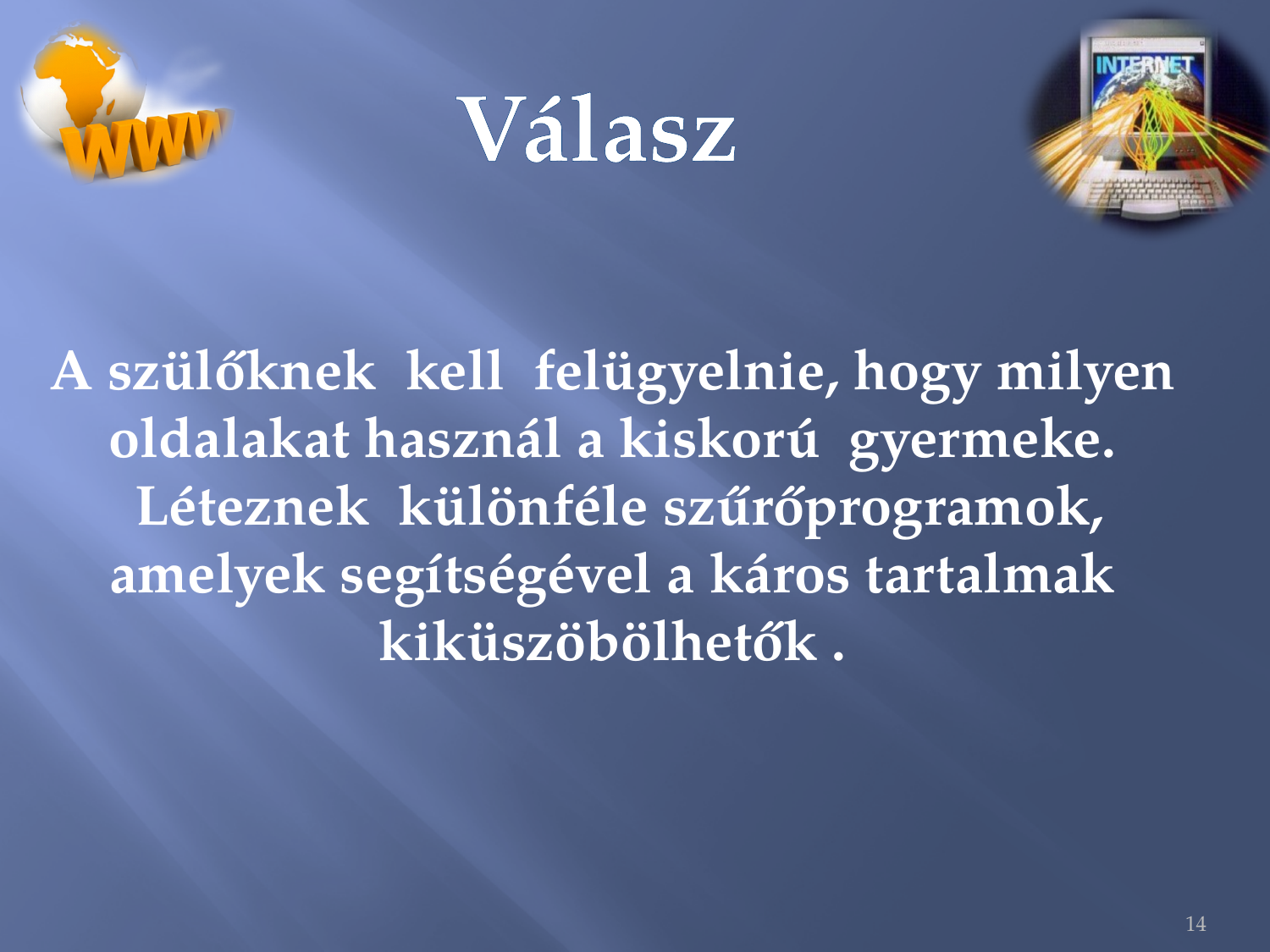

Válasz
A szülőknek  kell  felügyelnie, hogy milyen  oldalakat használ a kiskorú  gyermeke.
Léteznek  különféle szűrőprogramok, amelyek segítségével a káros tartalmak  kiküszöbölhetők .
14